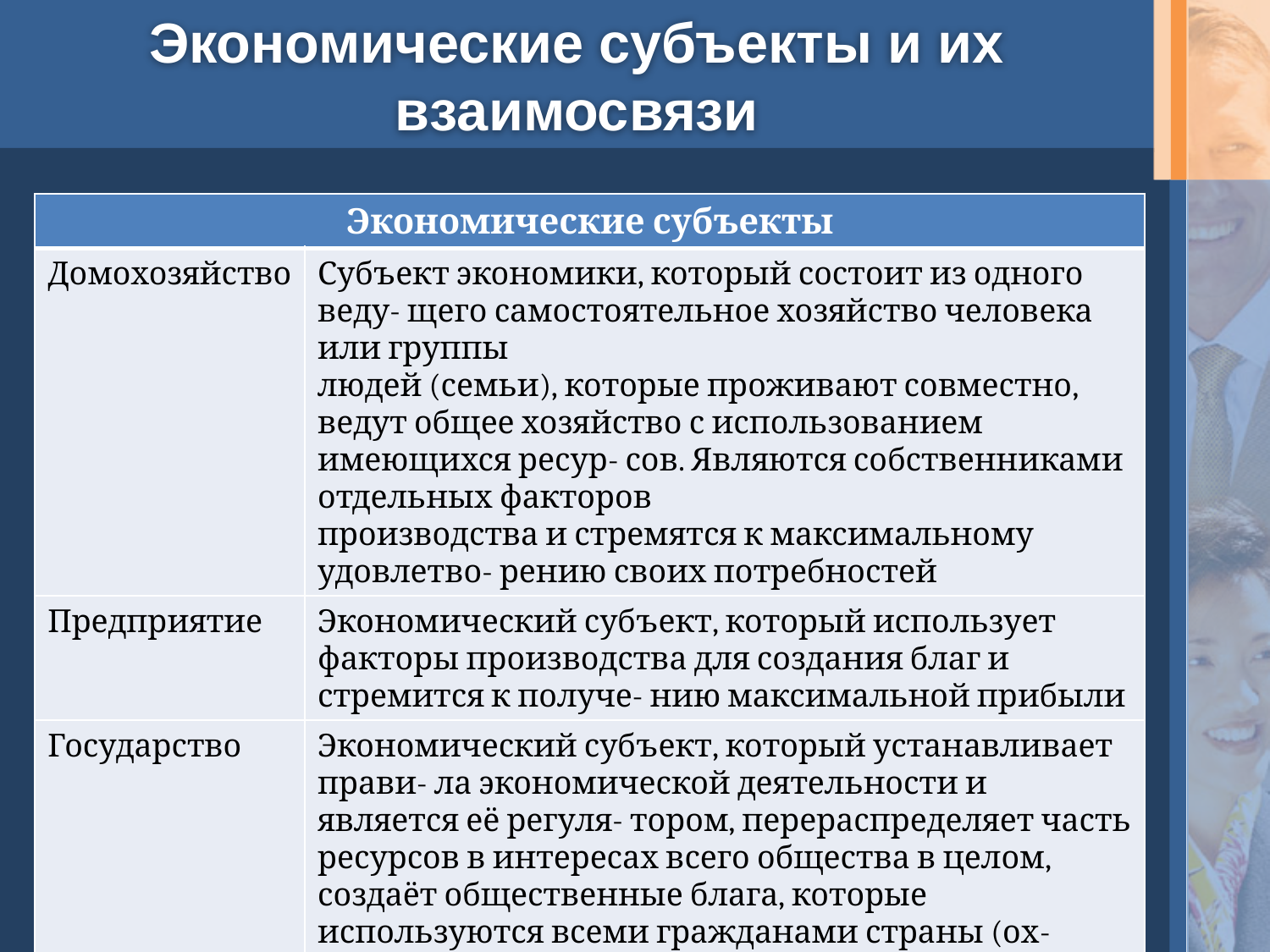

# Экономические субъекты и их взаимосвязи
| Экономические субъекты |  |
| --- | --- |
| Домохозяйство | Субъект экономики, который состоит из одного веду- щего самостоятельное хозяйство человека или группы людей (семьи), которые проживают совместно, ведут общее хозяйство с использованием имеющихся ресур- сов. Являются собственниками отдельных факторов производства и стремятся к максимальному удовлетво- рению своих потребностей |
| Предприятие | Экономический субъект, который использует факторы производства для создания благ и стремится к получе- нию максимальной прибыли |
| Государство | Экономический субъект, который устанавливает прави- ла экономической деятельности и является её регуля- тором, перераспределяет часть ресурсов в интересах всего общества в целом, создаёт общественные блага, которые используются всеми гражданами страны (ох- рана окружающей среды, правопорядка, национальная оборона и др.) |